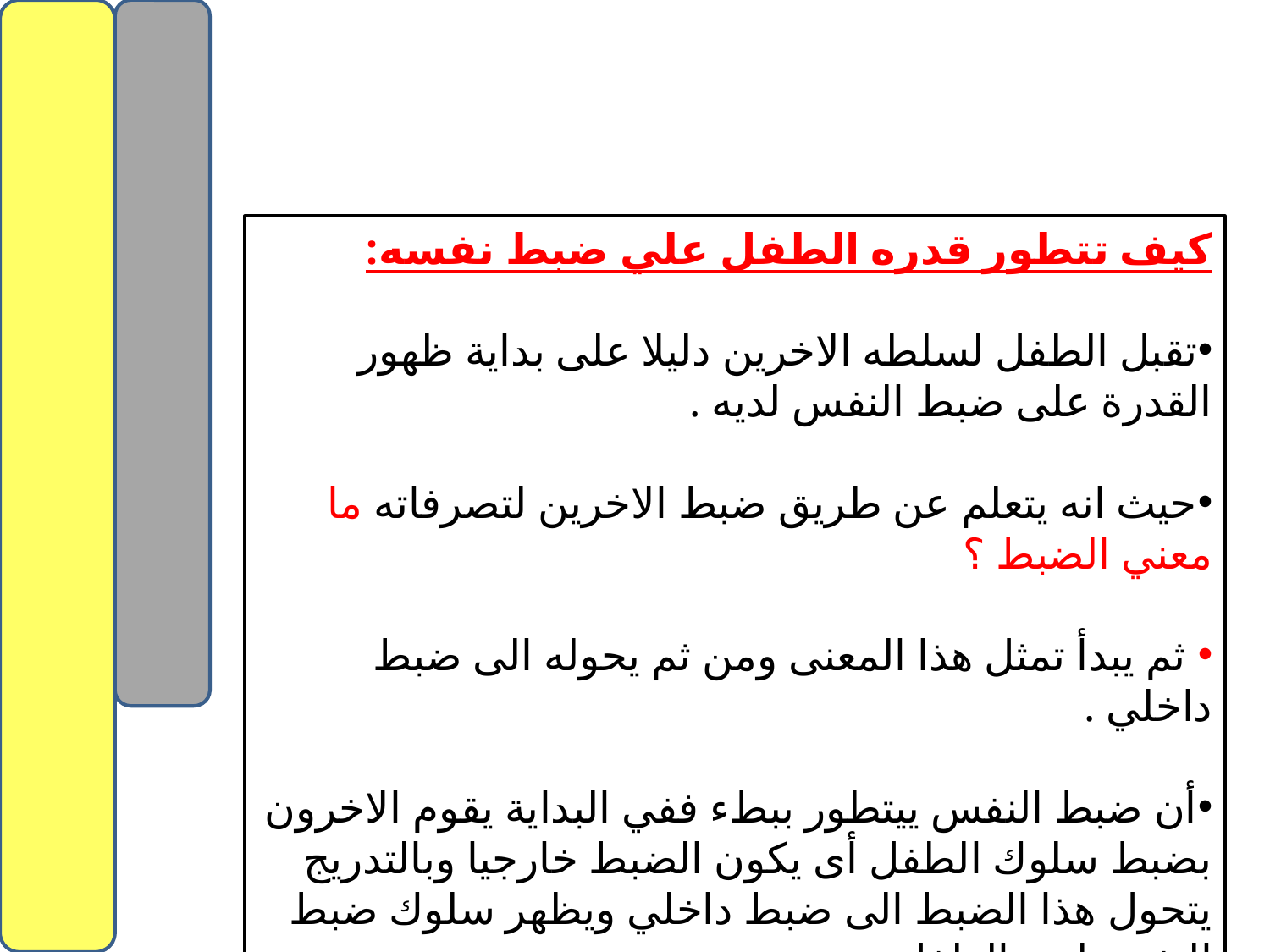

كيف تتطور قدره الطفل علي ضبط نفسه:

تقبل الطفل لسلطه الاخرين دليلا على بداية ظهور القدرة على ضبط النفس لديه .

حيث انه يتعلم عن طريق ضبط الاخرين لتصرفاته ما معني الضبط ؟

 ثم يبدأ تمثل هذا المعنى ومن ثم يحوله الى ضبط داخلي .

أن ضبط النفس ييتطور ببطء ففي البداية يقوم الاخرون بضبط سلوك الطفل أى يكون الضبط خارجيا وبالتدريج يتحول هذا الضبط الى ضبط داخلي ويظهر سلوك ضبط النفس لدى الطفل .